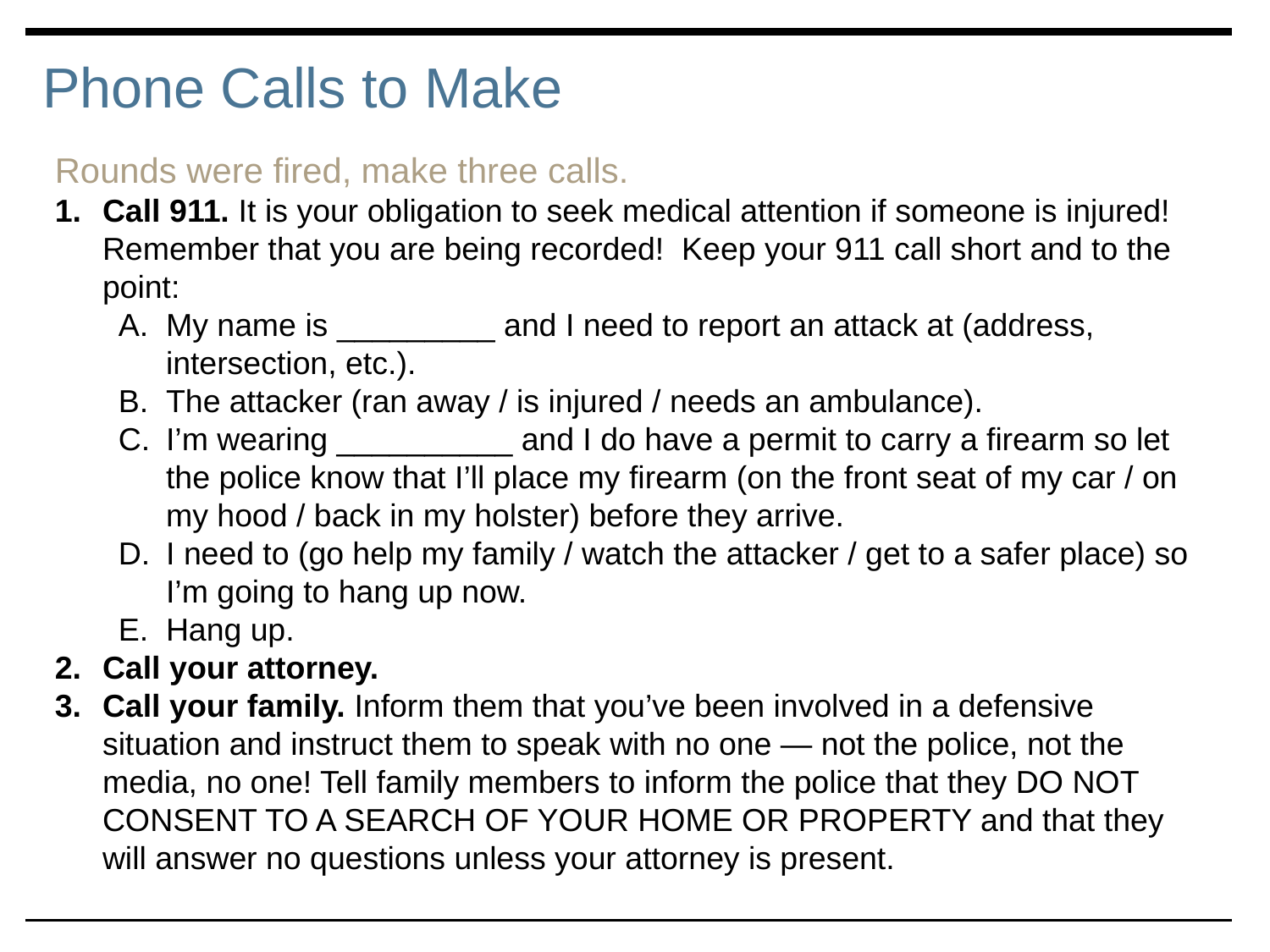

# Phone Calls to Make
Rounds were fired, make three calls.
Call 911. It is your obligation to seek medical attention if someone is injured! Remember that you are being recorded!  Keep your 911 call short and to the point:
My name is _________ and I need to report an attack at (address, intersection, etc.).
The attacker (ran away / is injured / needs an ambulance).
I’m wearing __________ and I do have a permit to carry a firearm so let the police know that I’ll place my firearm (on the front seat of my car / on my hood / back in my holster) before they arrive.
I need to (go help my family / watch the attacker / get to a safer place) so I’m going to hang up now.
Hang up.
Call your attorney.
Call your family. Inform them that you’ve been involved in a defensive situation and instruct them to speak with no one — not the police, not the media, no one! Tell family members to inform the police that they DO NOT CONSENT TO A SEARCH OF YOUR HOME OR PROPERTY and that they will answer no questions unless your attorney is present.